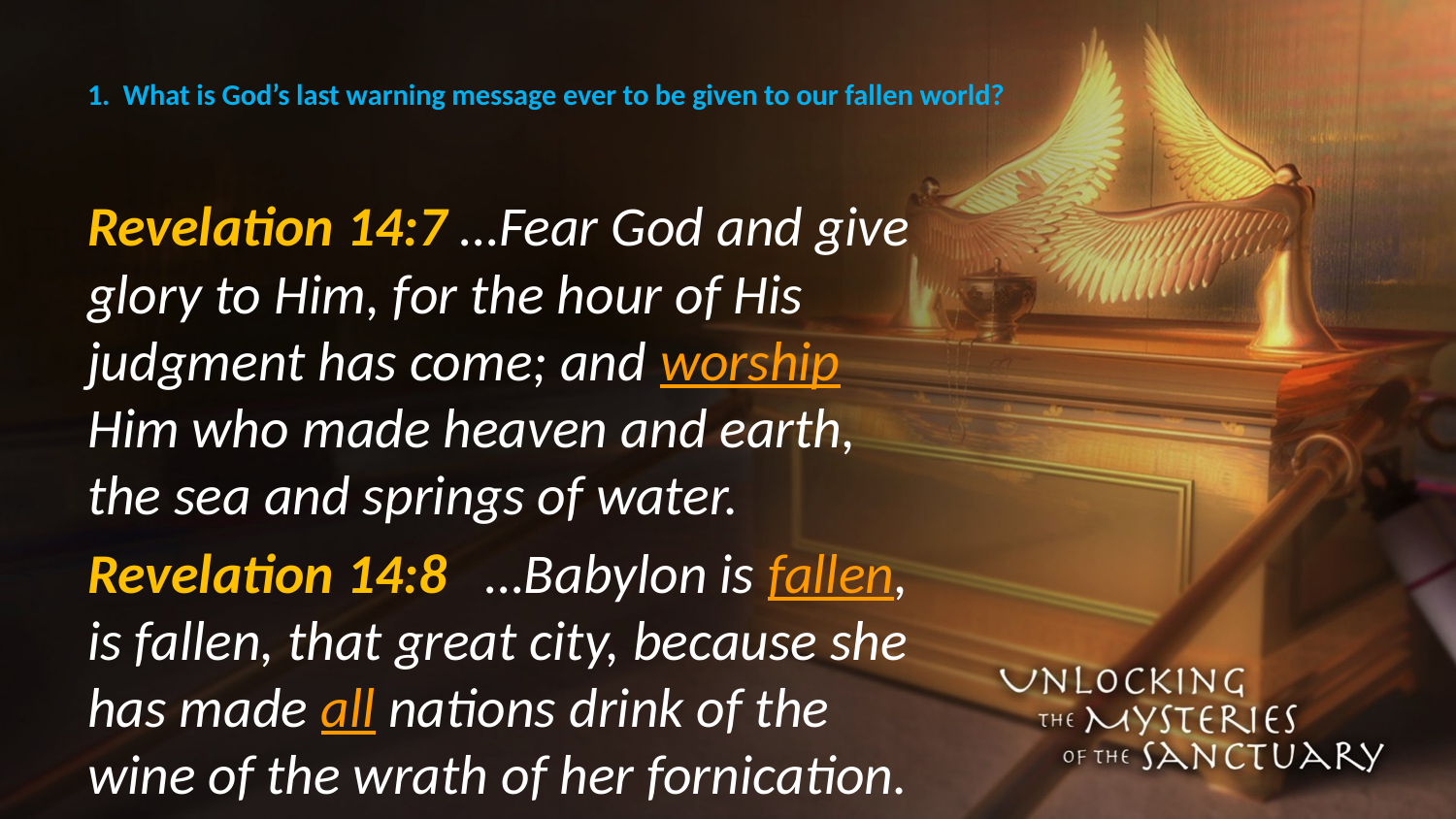

# 1.  What is God’s last warning message ever to be given to our fallen world?

Revelation 14:7 …Fear God and give glory to Him, for the hour of His judgment has come; and worship Him who made heaven and earth, the sea and springs of water.
Revelation 14:8   …Babylon is fallen, is fallen, that great city, because she has made all nations drink of the wine of the wrath of her fornication.